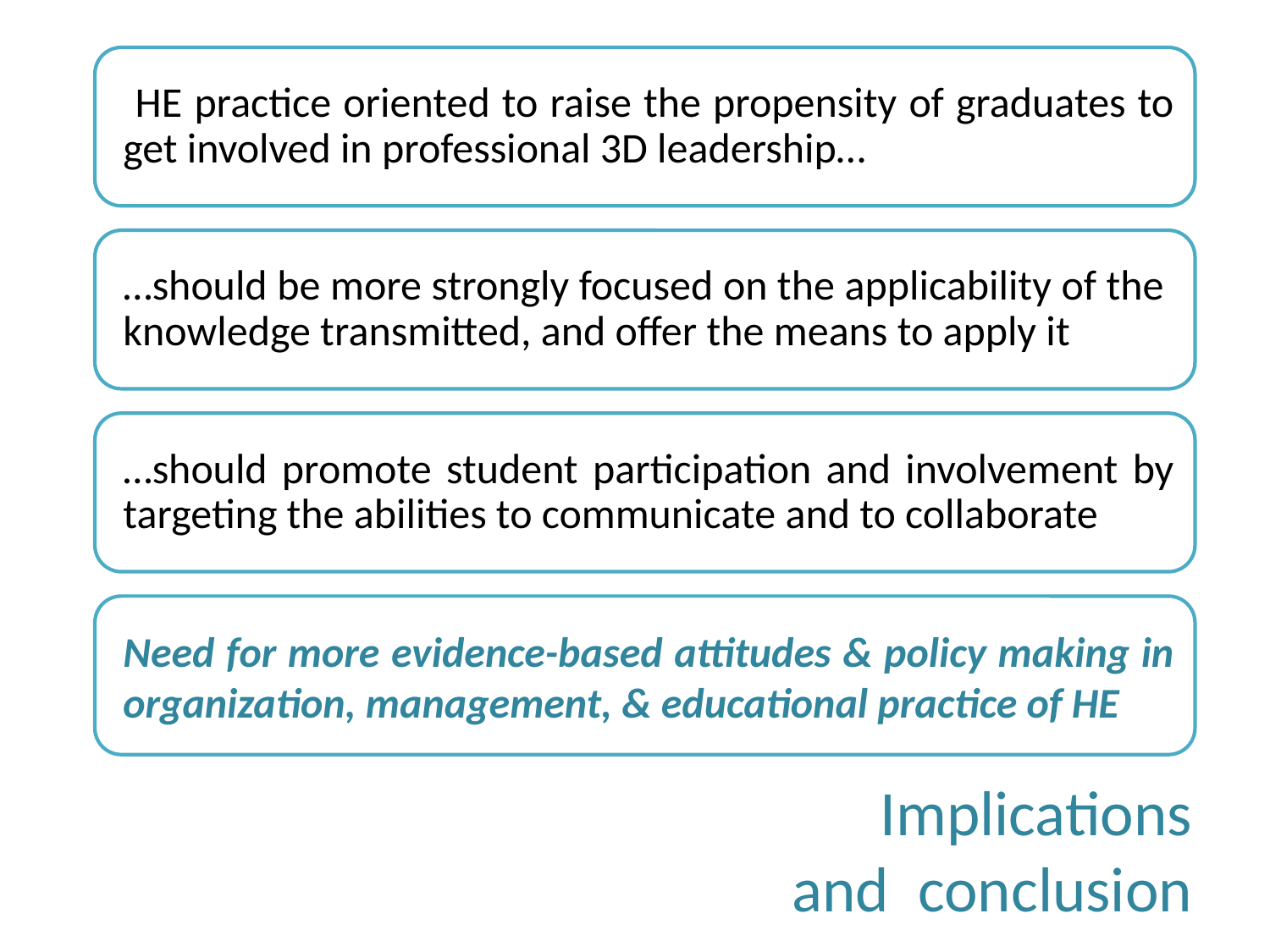

HE practice oriented to raise the propensity of graduates to get involved in professional 3D leadership…
…should be more strongly focused on the applicability of the  knowledge transmitted, and offer the means to apply it
…should promote student participation and involvement by targeting the abilities to communicate and to collaborate
Need for more evidence-based attitudes & policy making in organization, management, & educational practice of HE
		Implications and  conclusion